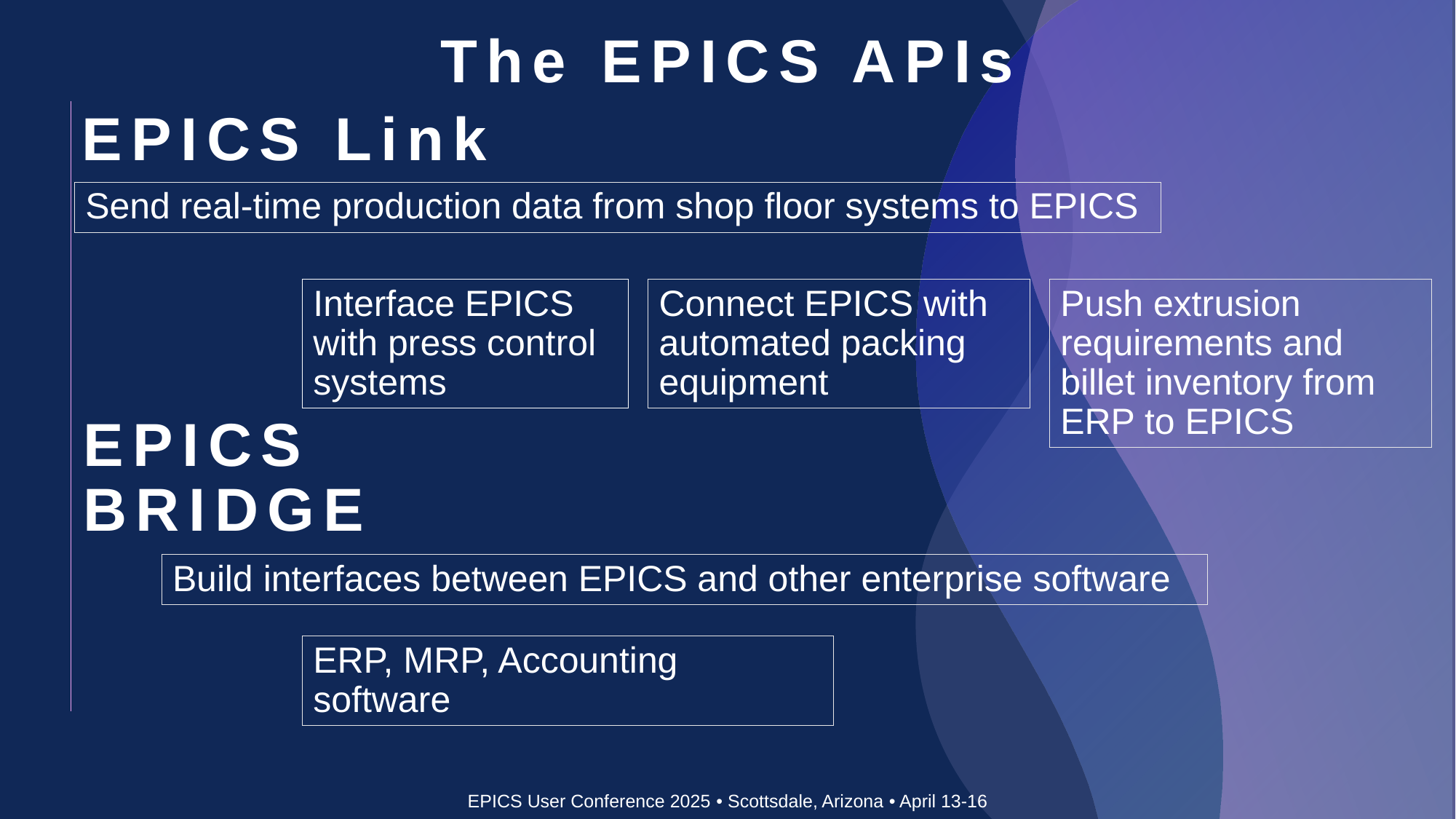

# The EPICS APIs
EPICS Link
Send real-time production data from shop floor systems to EPICS
Interface EPICS with press control systems
Connect EPICS with automated packing equipment
Push extrusion requirements and billet inventory from ERP to EPICS
EPICS BRIDGE
Build interfaces between EPICS and other enterprise software
ERP, MRP, Accounting software